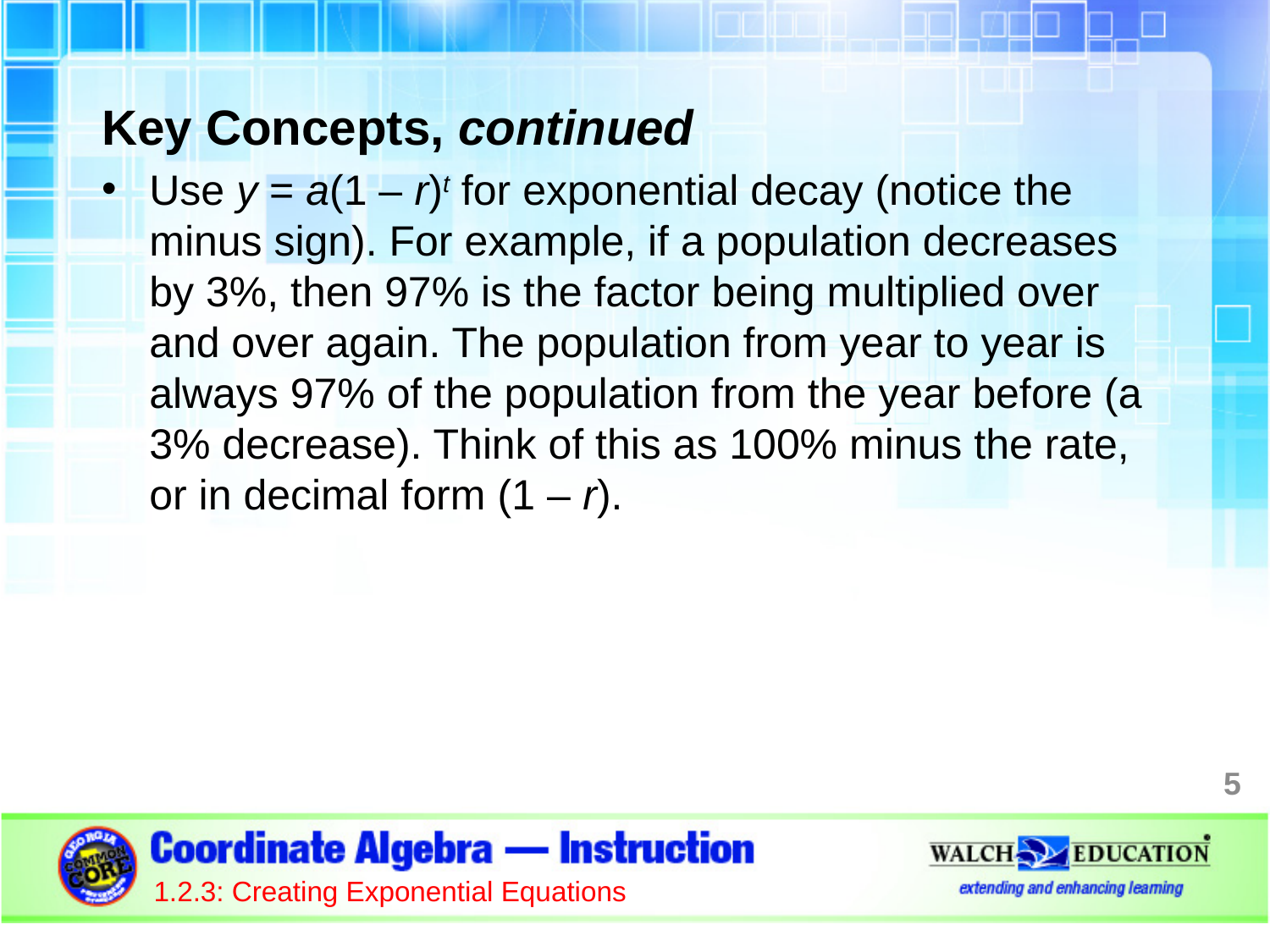

Key Concepts, continued
Use y = a(1 – r)t for exponential decay (notice the minus sign). For example, if a population decreases by 3%, then 97% is the factor being multiplied over and over again. The population from year to year is always 97% of the population from the year before (a 3% decrease). Think of this as 100% minus the rate, or in decimal form (1 – r).

5
1.2.3: Creating Exponential Equations